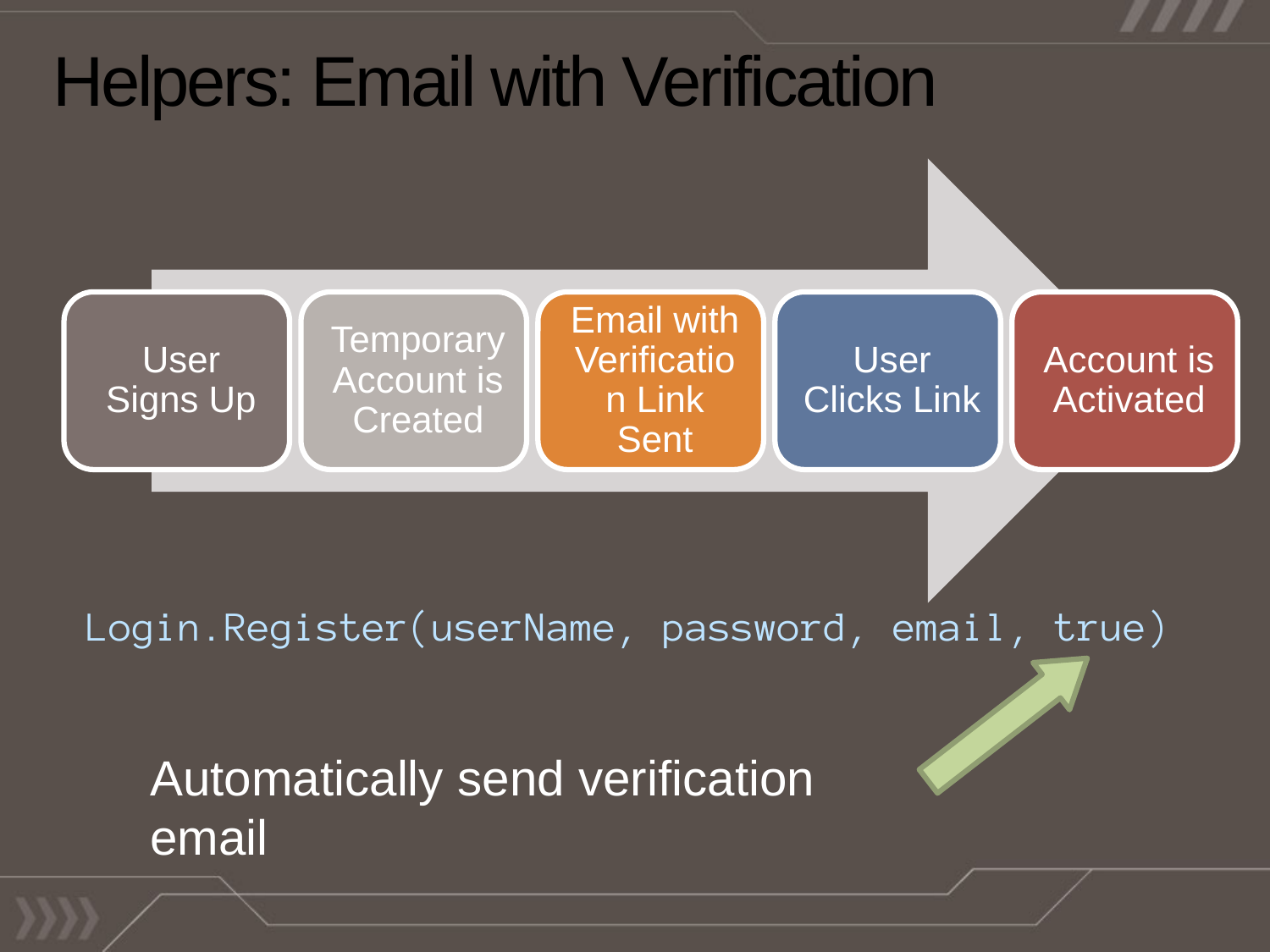

# Helpers: Email with Verification
User Signs Up
Temporary Account is Created
Email with Verification Link Sent
User Clicks Link
Account is Activated
Login.Register(userName, password, email, true)

Automatically send verification email